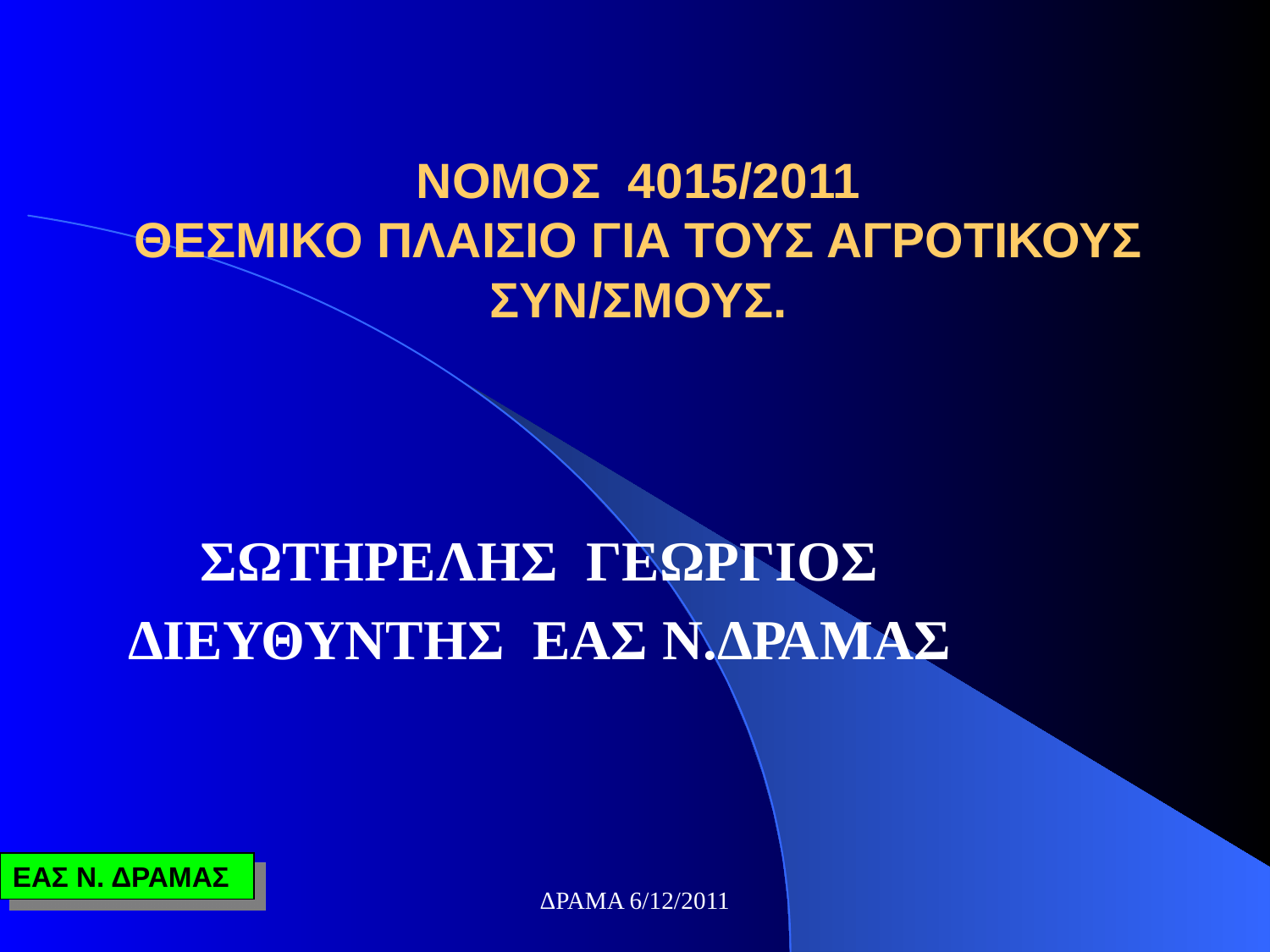

# ΝΟΜΟΣ  4015/2011 ΘΕΣΜΙΚΟ ΠΛΑΙΣΙΟ ΓΙΑ ΤΟΥΣ ΑΓΡΟΤΙΚΟΥΣ ΣΥΝ/ΣΜΟΥΣ.

ΣΩΤΗΡΕΛΗΣ  ΓΕΩΡΓΙΟΣ
ΔΙΕΥΘΥΝΤΗΣ  ΕΑΣ Ν.ΔΡΑΜΑΣ

ΔΡΑΜΑ 6/12/2011